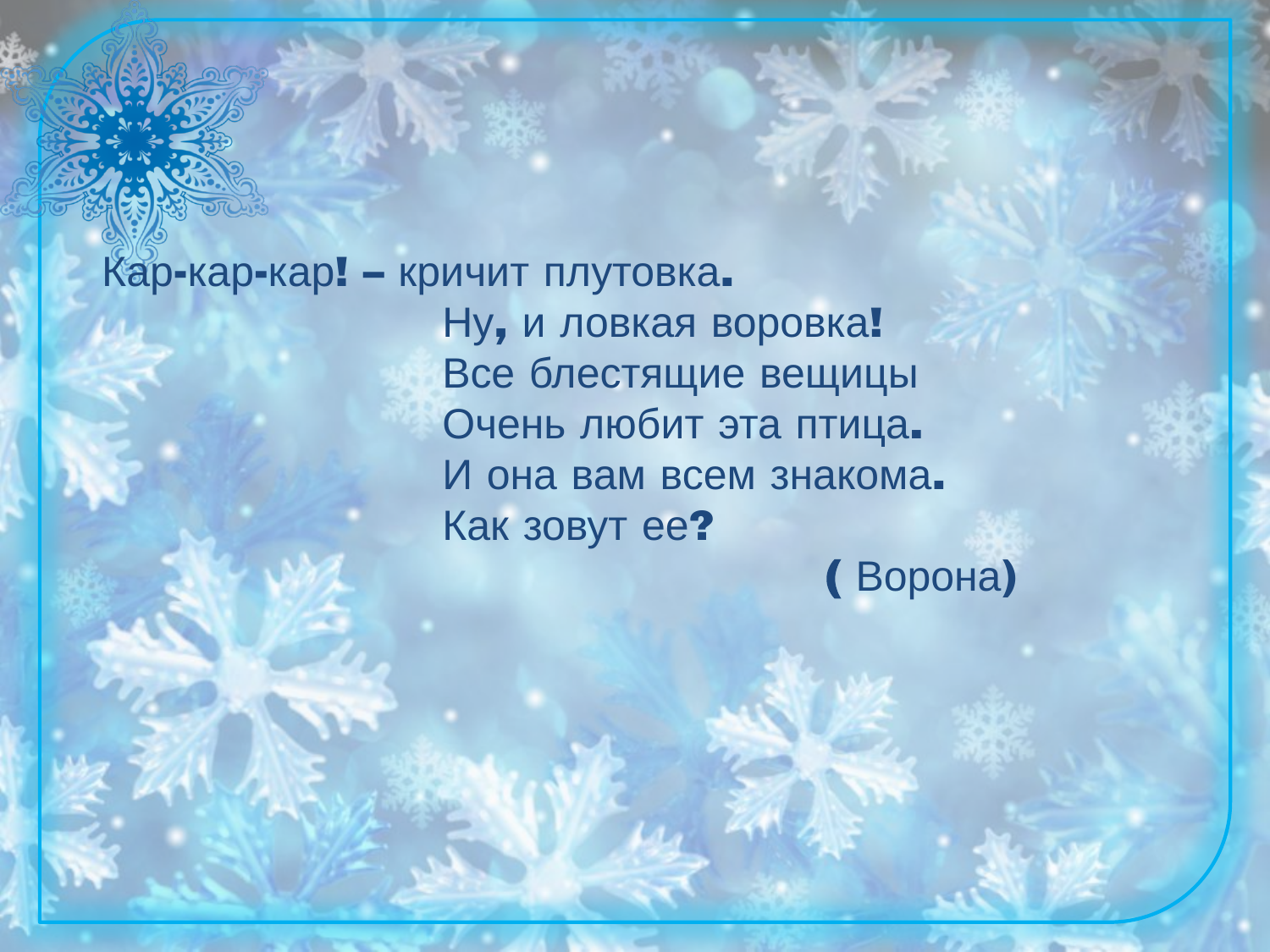

Кар-кар-кар! – кричит плутовка.
                        Ну, и ловкая воровка!
                        Все блестящие вещицы
                        Очень любит эта птица.
                        И она вам всем знакома.
                        Как зовут ее?
                                                   ( Ворона)